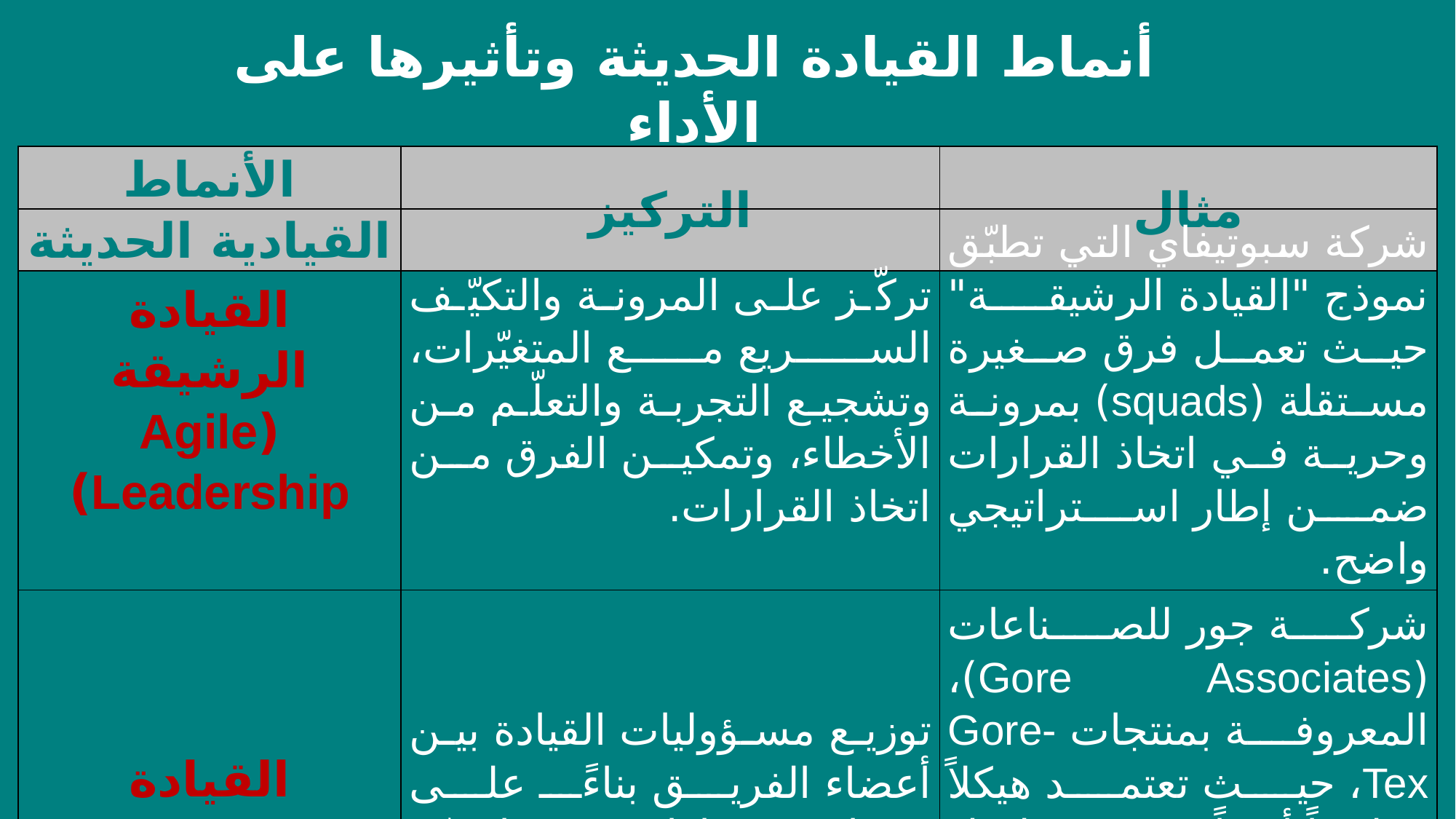

أنماط القيادة الحديثة وتأثيرها على الأداء
| الأنماط القيادية الحديثة | التركيز | مثال |
| --- | --- | --- |
| القيادة الرشيقة (Agile Leadership) | تركّز على المرونة والتكيّف السريع مع المتغيّرات، وتشجيع التجربة والتعلّم من الأخطاء، وتمكين الفرق من اتخاذ القرارات. | شركة سبوتيفاي التي تطبّق نموذج "القيادة الرشيقة" حيث تعمل فرق صغيرة مستقلة (squads) بمرونة وحرية في اتخاذ القرارات ضمن إطار استراتيجي واضح. |
| --- | --- | --- |
| القيادة المشتركة | توزيع مسؤوليات القيادة بين أعضاء الفريق بناءً على خبراتهم ومهاراتهم، مما يعزّز المشاركة والالتزام. | شركة جور للصناعات (Gore Associates)، المعروفة بمنتجات Gore-Tex، حيث تعتمد هيكلاً تنظيمياً أفقياً بدون تسلسل هرمي تقليدي، ويشارك الموظفون في اتخاذ القرارات. |